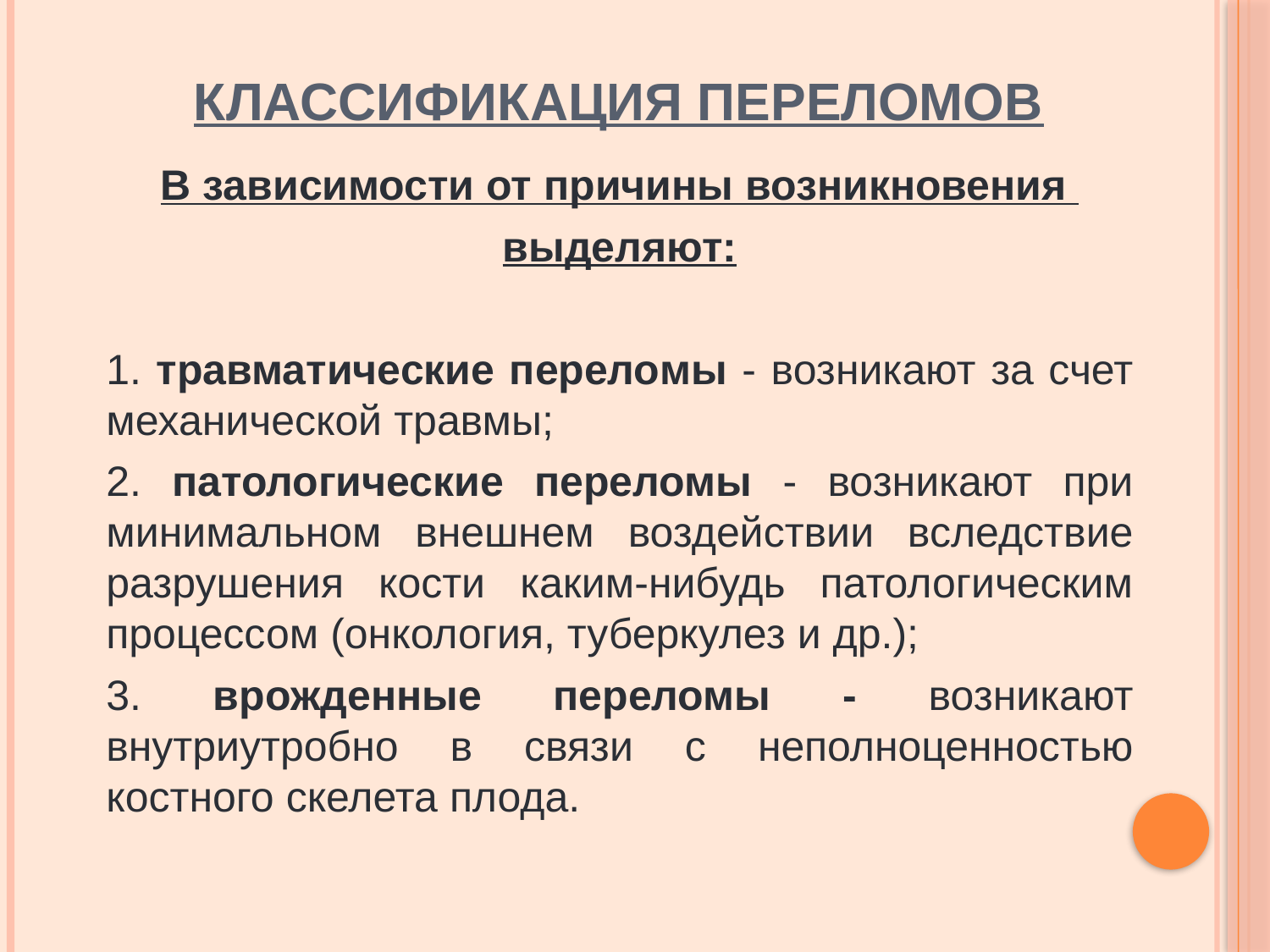

# Классификация переломов
В зависимости от причины возникновения
выделяют:

1. травматические переломы - возникают за счет механической травмы;
2. патологические переломы - возникают при минимальном внешнем воздействии вследствие разрушения кости каким-нибудь патологическим процессом (онкология, туберкулез и др.);
3. врожденные переломы - возникают внутриутробно в связи с неполноценностью костного скелета плода.